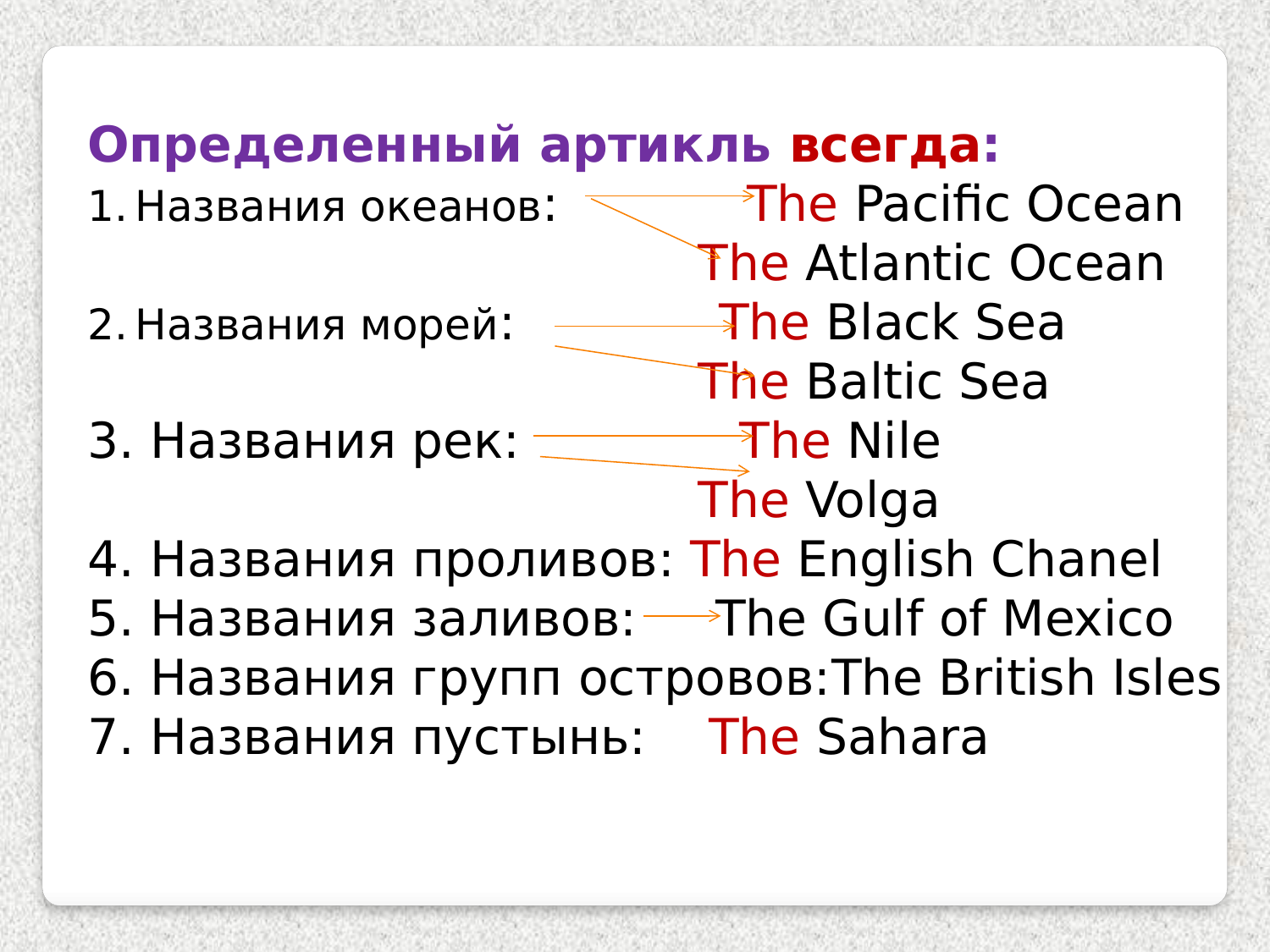

Определенный артикль всегда:
Названия океанов:            The Pacific Ocean
                                       The Atlantic Ocean
Названия морей:             The Black Sea
                                       The Baltic Sea
3. Названия рек:              The Nile
                                       The Volga
4. Названия проливов: The English Chanel
5. Названия заливов:     The Gulf of Mexico
6. Названия групп островов:The British Isles
7. Названия пустынь:    The Sahara